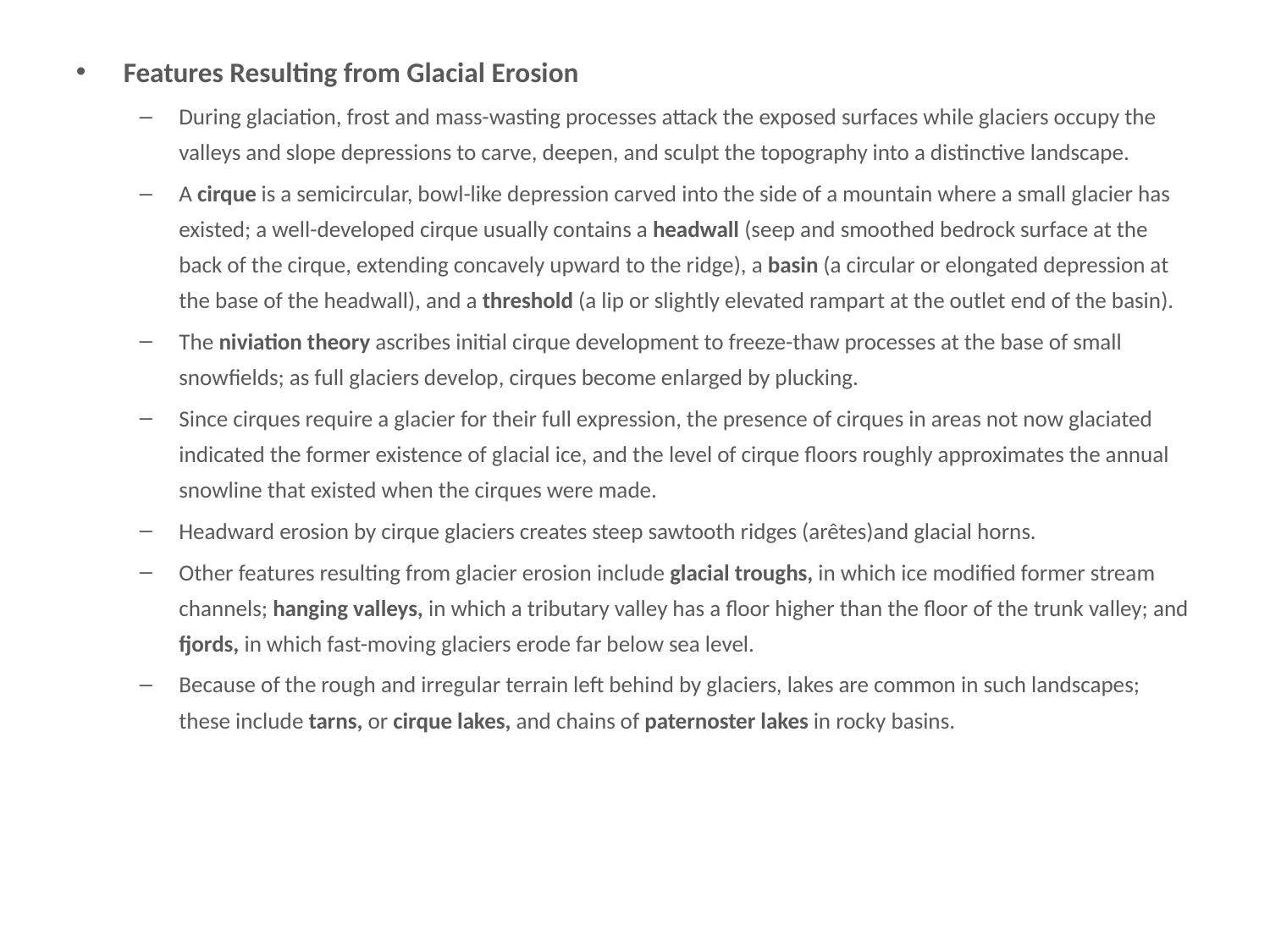

# Features Resulting from Glacial Erosion
Features Resulting from Glacial Erosion
During glaciation, frost and mass-wasting processes attack the exposed surfaces while glaciers occupy the valleys and slope depressions to carve, deepen, and sculpt the topography into a distinctive landscape.
A cirque is a semicircular, bowl-like depression carved into the side of a mountain where a small glacier has existed; a well-developed cirque usually contains a headwall (seep and smoothed bedrock surface at the back of the cirque, extending concavely upward to the ridge), a basin (a circular or elongated depression at the base of the headwall), and a threshold (a lip or slightly elevated rampart at the outlet end of the basin).
The niviation theory ascribes initial cirque development to freeze-thaw processes at the base of small snowfields; as full glaciers develop, cirques become enlarged by plucking.
Since cirques require a glacier for their full expression, the presence of cirques in areas not now glaciated indicated the former existence of glacial ice, and the level of cirque floors roughly approximates the annual snowline that existed when the cirques were made.
Headward erosion by cirque glaciers creates steep sawtooth ridges (arêtes)and glacial horns.
Other features resulting from glacier erosion include glacial troughs, in which ice modified former stream channels; hanging valleys, in which a tributary valley has a floor higher than the floor of the trunk valley; and fjords, in which fast-moving glaciers erode far below sea level.
Because of the rough and irregular terrain left behind by glaciers, lakes are common in such landscapes; these include tarns, or cirque lakes, and chains of paternoster lakes in rocky basins.